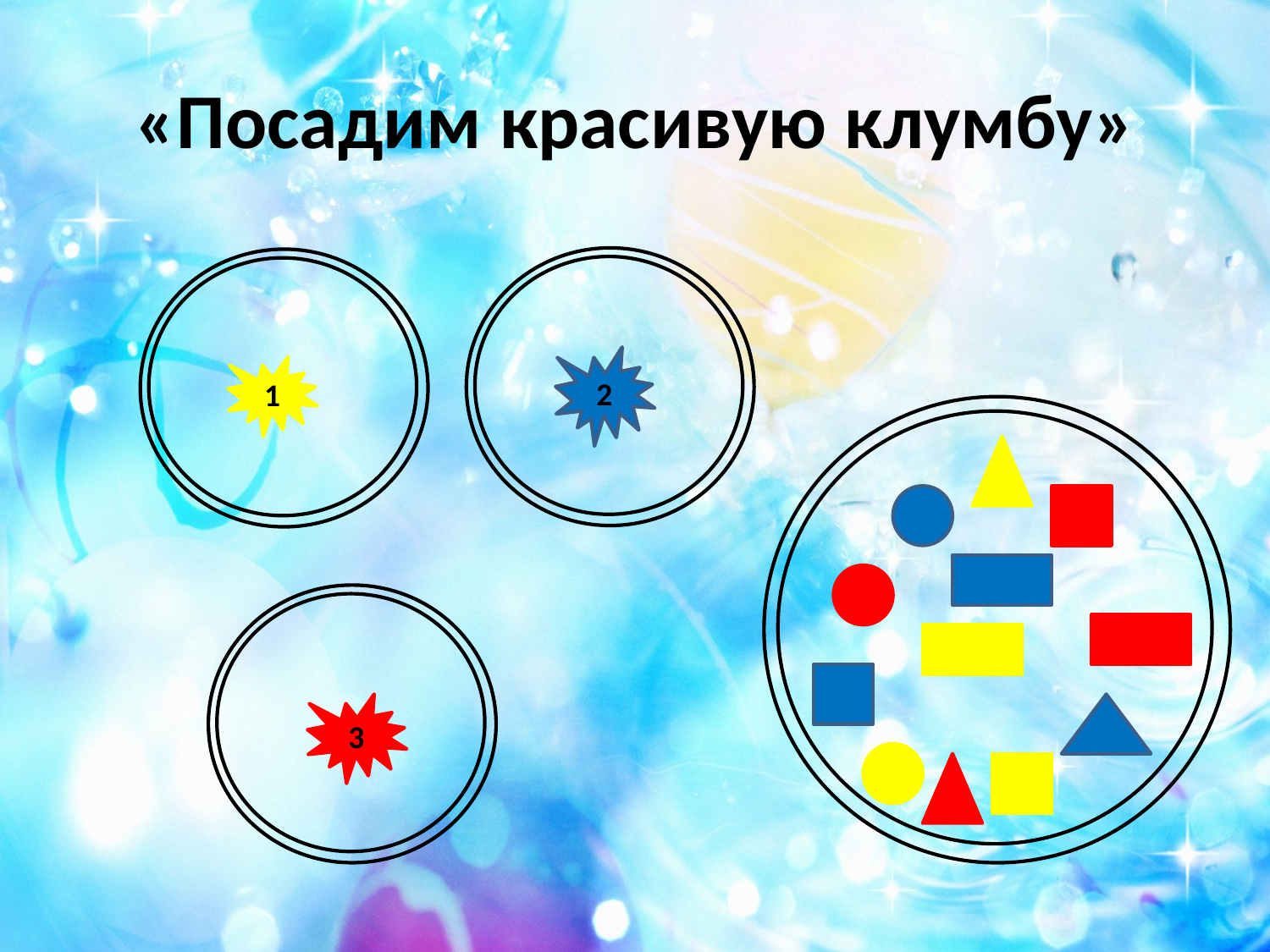

# «Посадим красивую клумбу»

2
1

3